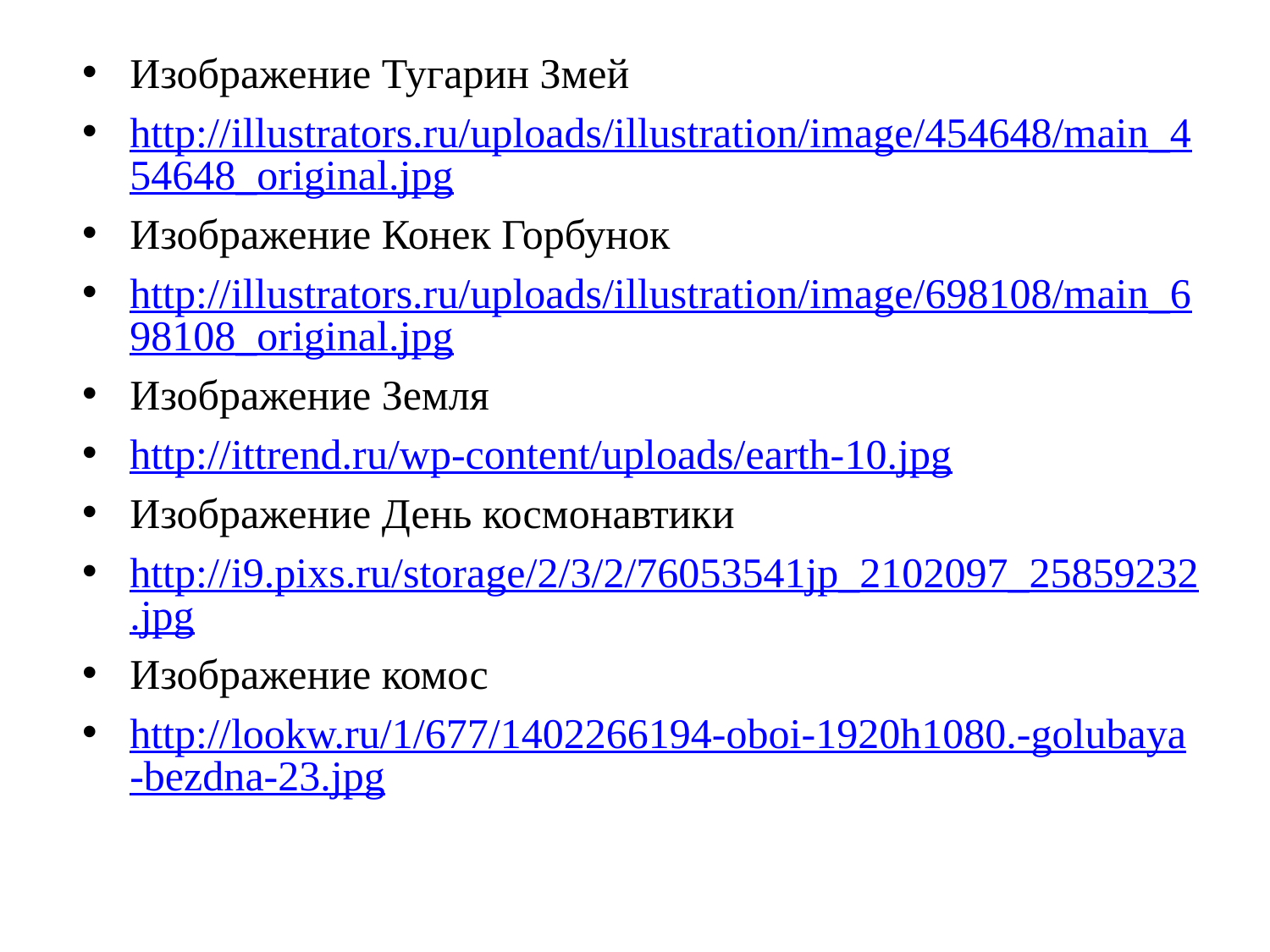

Изображение Тугарин Змей
http://illustrators.ru/uploads/illustration/image/454648/main_454648_original.jpg
Изображение Конек Горбунок
http://illustrators.ru/uploads/illustration/image/698108/main_698108_original.jpg
Изображение Земля
http://ittrend.ru/wp-content/uploads/earth-10.jpg
Изображение День космонавтики
http://i9.pixs.ru/storage/2/3/2/76053541jp_2102097_25859232.jpg
Изображение комос
http://lookw.ru/1/677/1402266194-oboi-1920h1080.-golubaya-bezdna-23.jpg